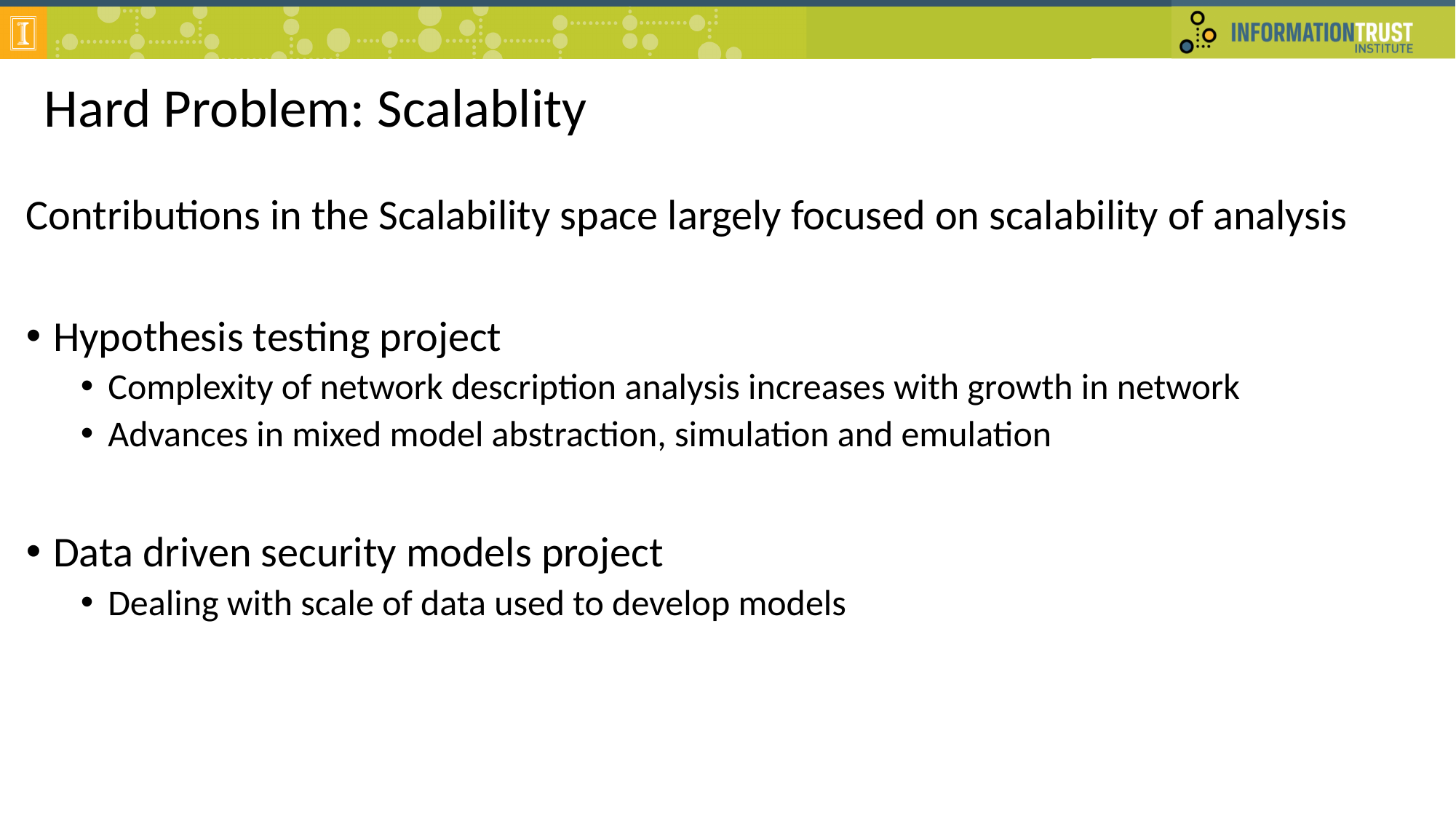

# Hard Problem: Scalablity
Contributions in the Scalability space largely focused on scalability of analysis

Hypothesis testing project
Complexity of network description analysis increases with growth in network
Advances in mixed model abstraction, simulation and emulation

Data driven security models project
Dealing with scale of data used to develop models